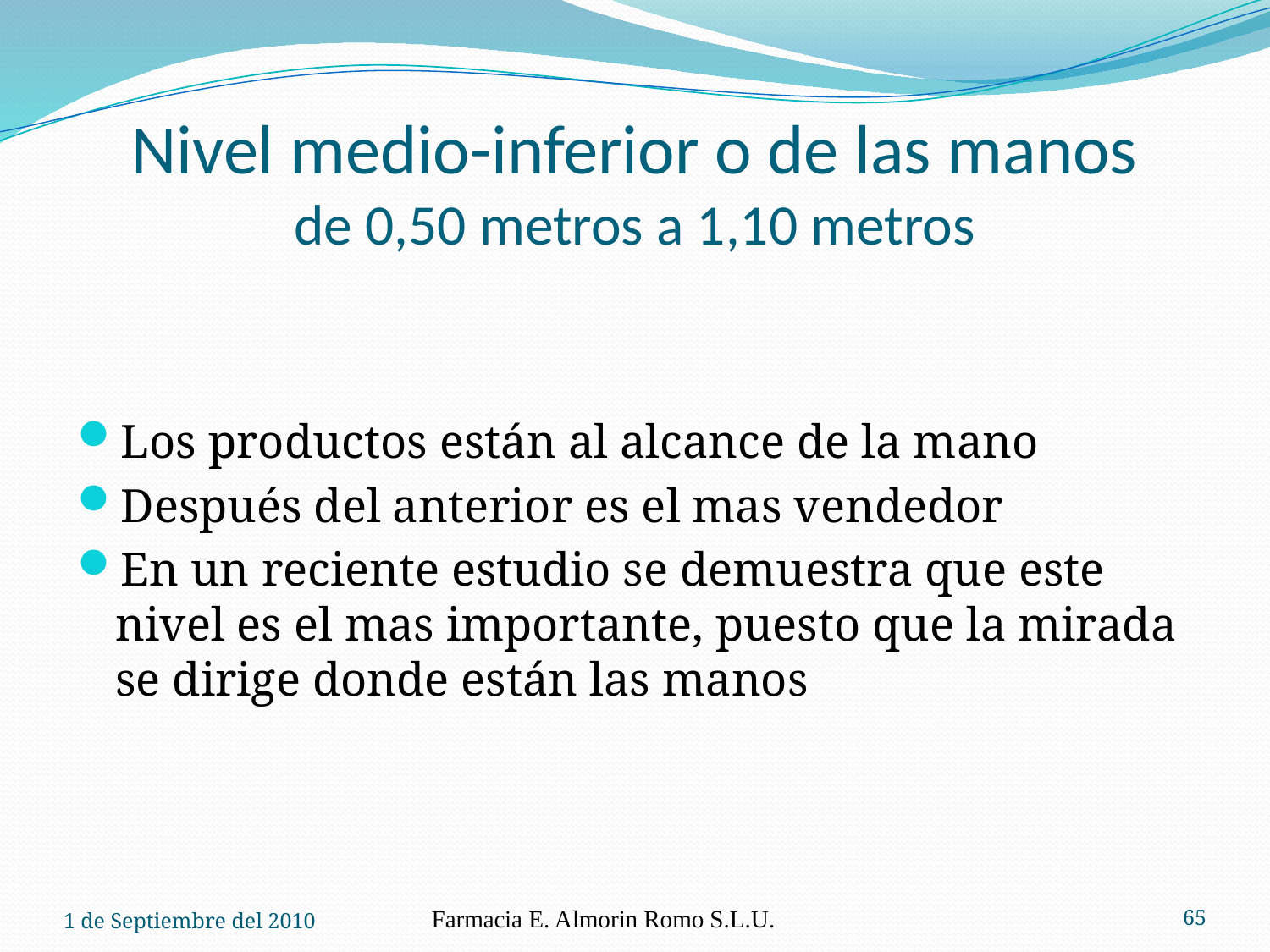

# Nivel medio-inferior o de las manos de 0,50 metros a 1,10 metros
Los productos están al alcance de la mano
Después del anterior es el mas vendedor
En un reciente estudio se demuestra que este nivel es el mas importante, puesto que la mirada se dirige donde están las manos
1 de Septiembre del 2010
Farmacia E. Almorin Romo S.L.U.
65